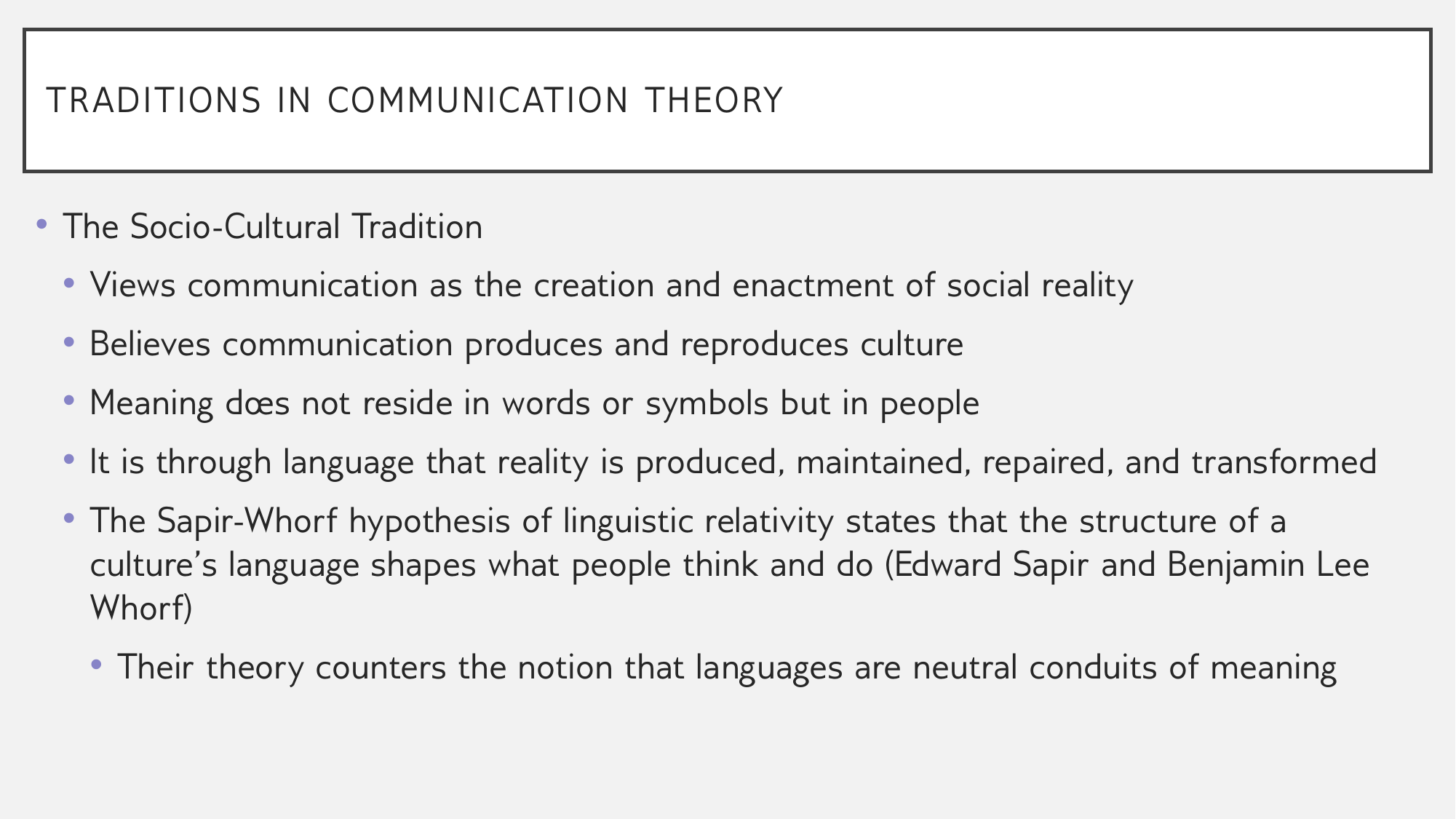

# Traditions in Communication Theory
The Socio-Cultural Tradition
Views communication as the creation and enactment of social reality
Believes communication produces and reproduces culture
Meaning does not reside in words or symbols but in people
It is through language that reality is produced, maintained, repaired, and transformed
The Sapir-Whorf hypothesis of linguistic relativity states that the structure of a culture’s language shapes what people think and do (Edward Sapir and Benjamin Lee Whorf)
Their theory counters the notion that languages are neutral conduits of meaning